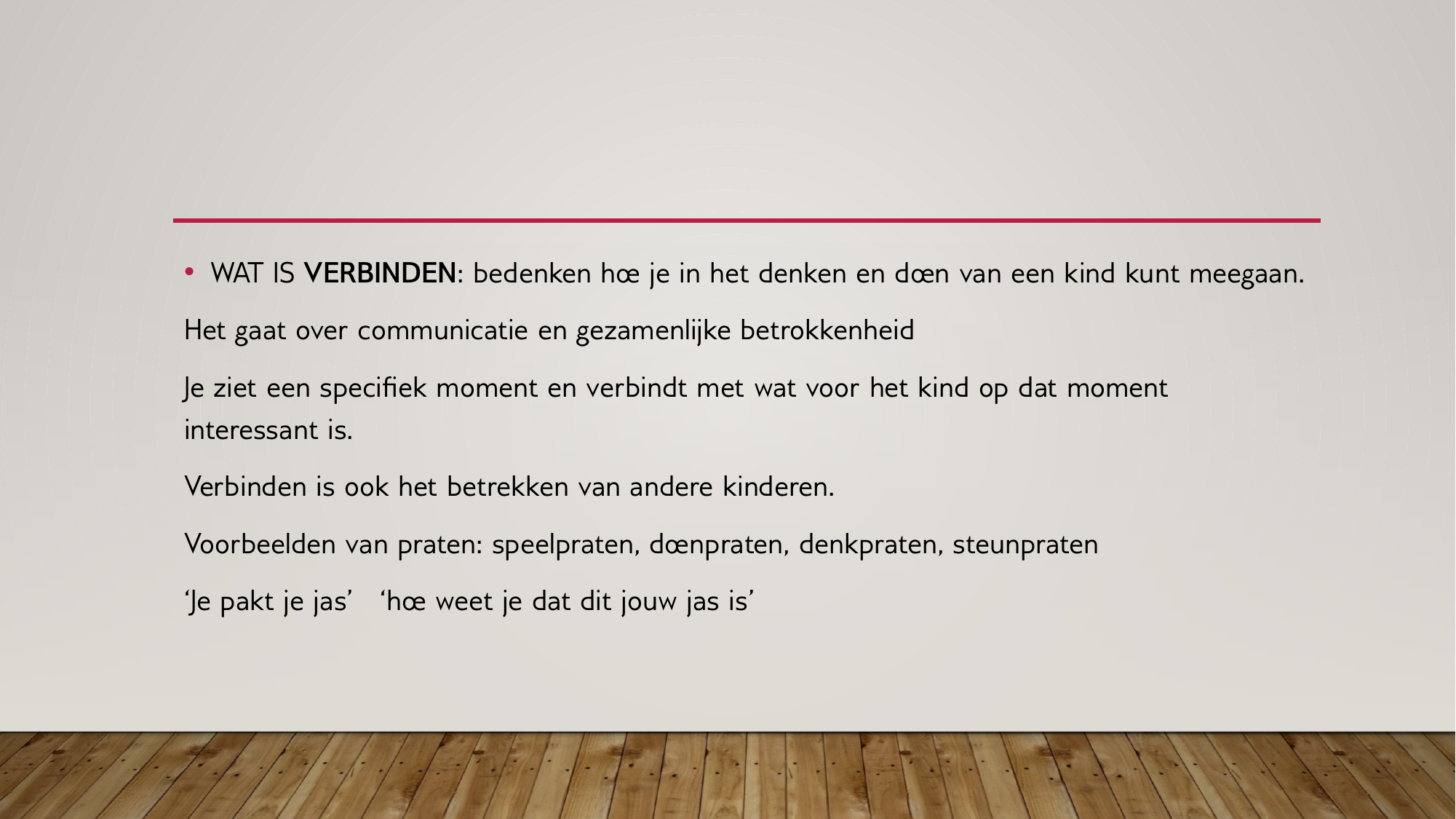

#
WAT IS VERBINDEN: bedenken hoe je in het denken en doen van een kind kunt meegaan.
Het gaat over communicatie en gezamenlijke betrokkenheid
Je ziet een specifiek moment en verbindt met wat voor het kind op dat moment interessant is.
Verbinden is ook het betrekken van andere kinderen.
Voorbeelden van praten: speelpraten, doenpraten, denkpraten, steunpraten
‘Je pakt je jas’   ‘hoe weet je dat dit jouw jas is’